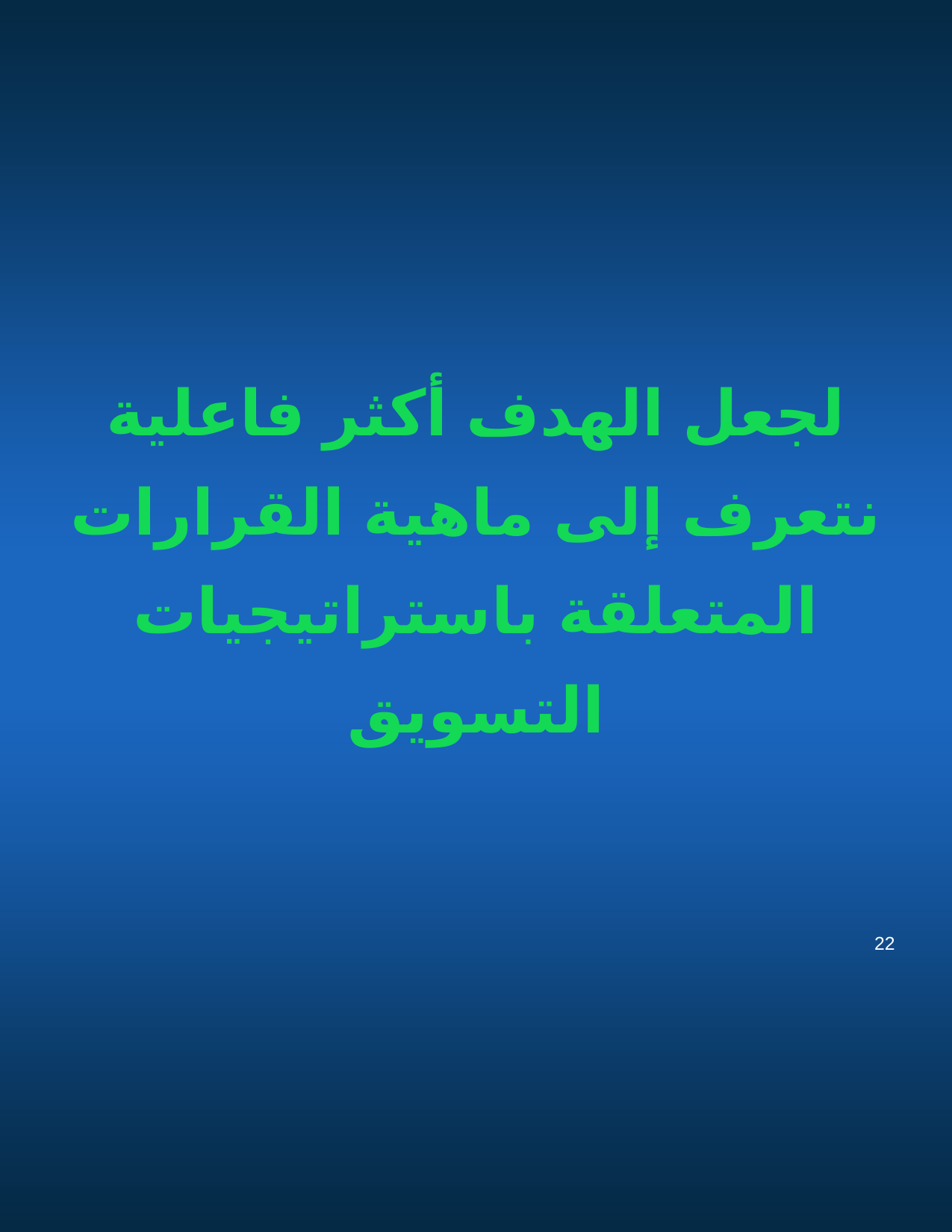

لجعل الهدف أكثر فاعلية نتعرف إلى ماهية القرارات المتعلقة باستراتيجيات التسويق
22